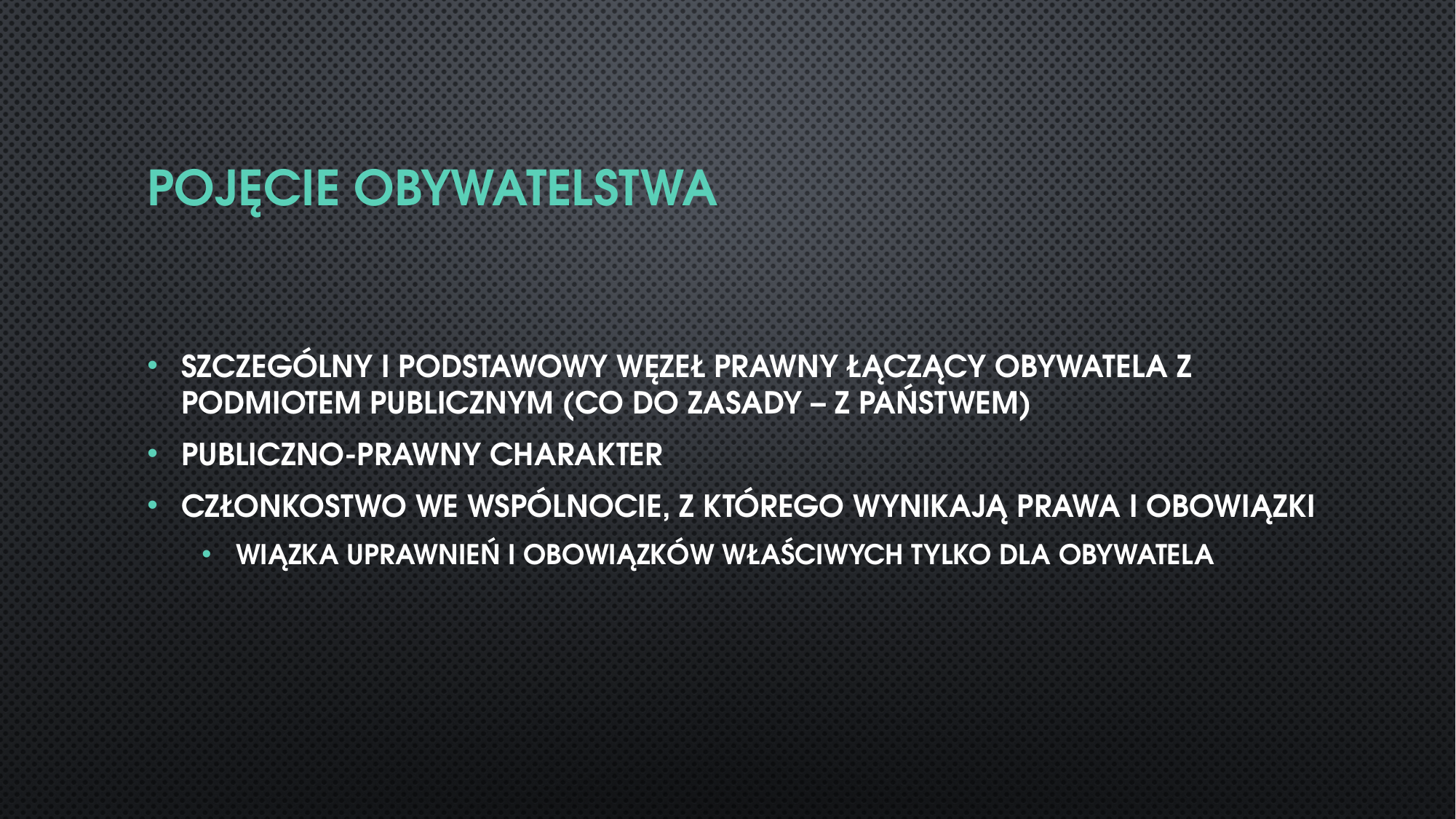

# Pojęcie obywatelstwa
SZCZEGÓLNY I PODSTAWOWY WĘZEŁ PRAWNY ŁĄCZĄCY OBYWATELA Z PODMIOTEM PUBLICZNYM (CO DO ZASADY – Z PAŃSTWEM)
PUBLICZNO-PRAWNY CHARAKTER
CZŁONKOSTWO WE WSPÓLNOCIE, Z KTÓREGO WYNIKAJĄ PRAWA I OBOWIĄZKI
WIĄZKA UPRAWNIEŃ I OBOWIĄZKÓW WŁAŚCIWYCH TYLKO DLA OBYWATELA